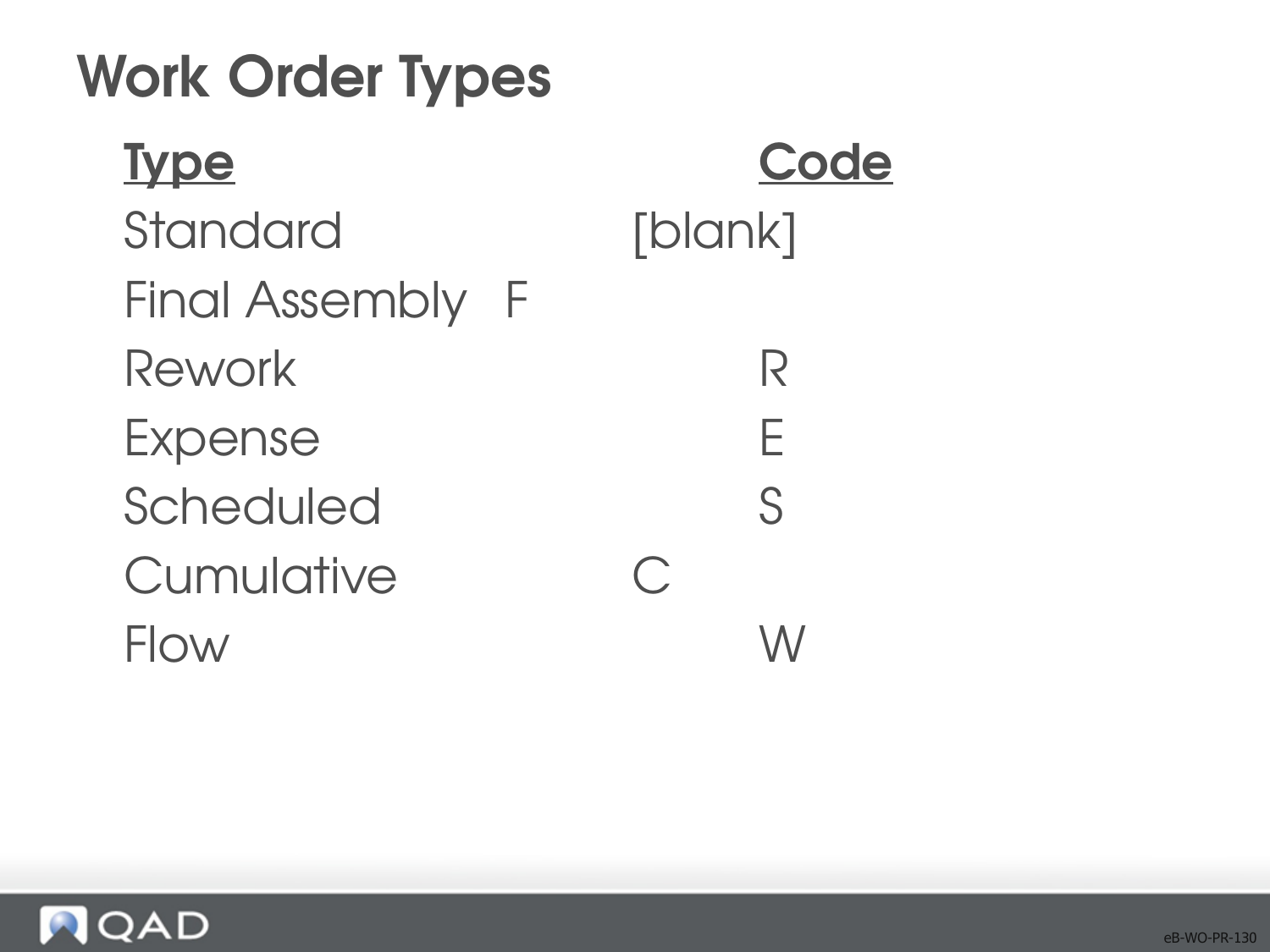

# Work Order Types
	Type					Code
	Standard 	 		[blank]
	Final Assembly	F
	Rework 				R
	Expense				E
	Scheduled			S
	Cumulative		C
	Flow					W
eB-WO-PR-130